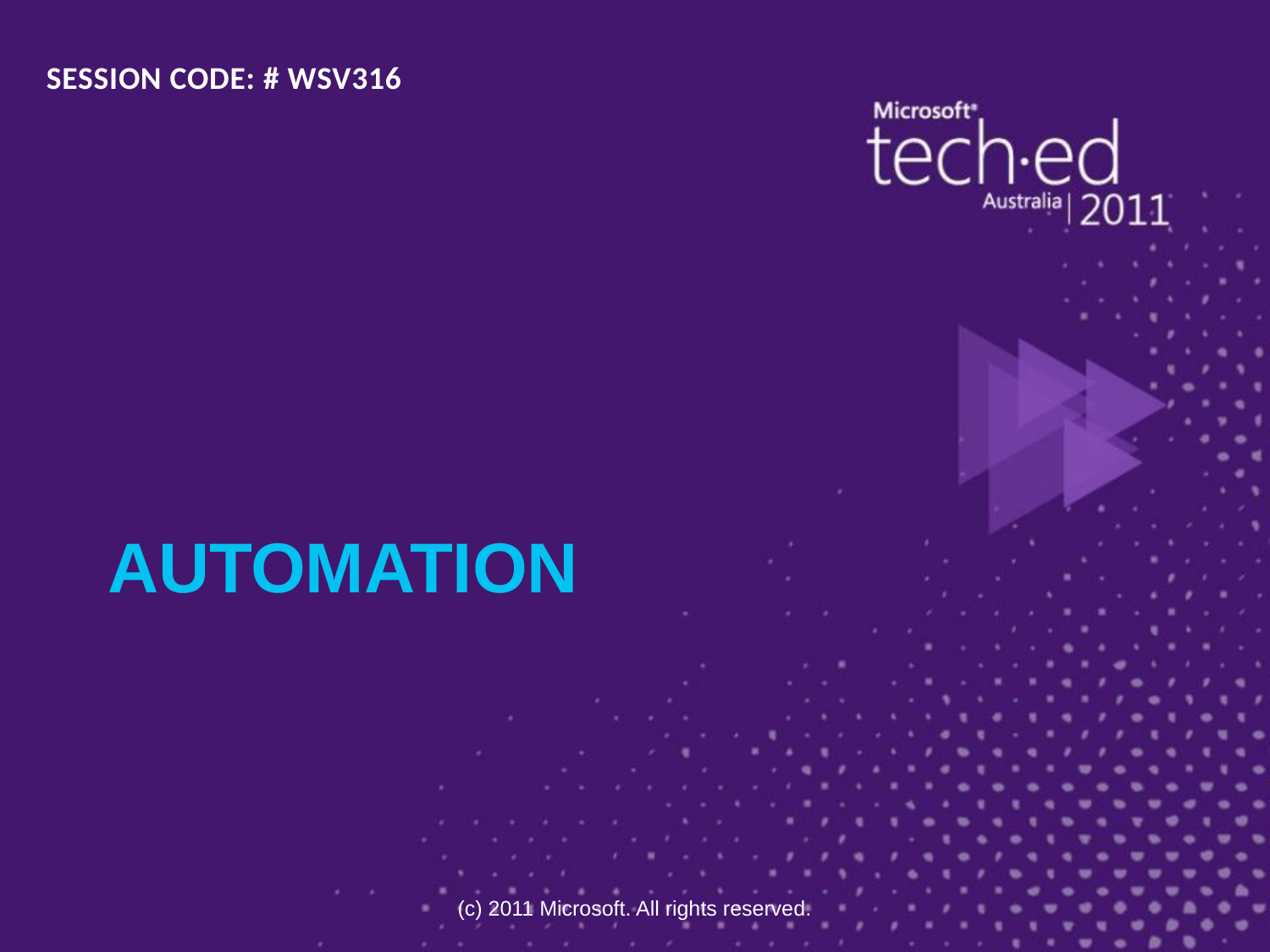

SESSION CODE: # WSV316

# Automation
(c) 2011 Microsoft. All rights reserved.